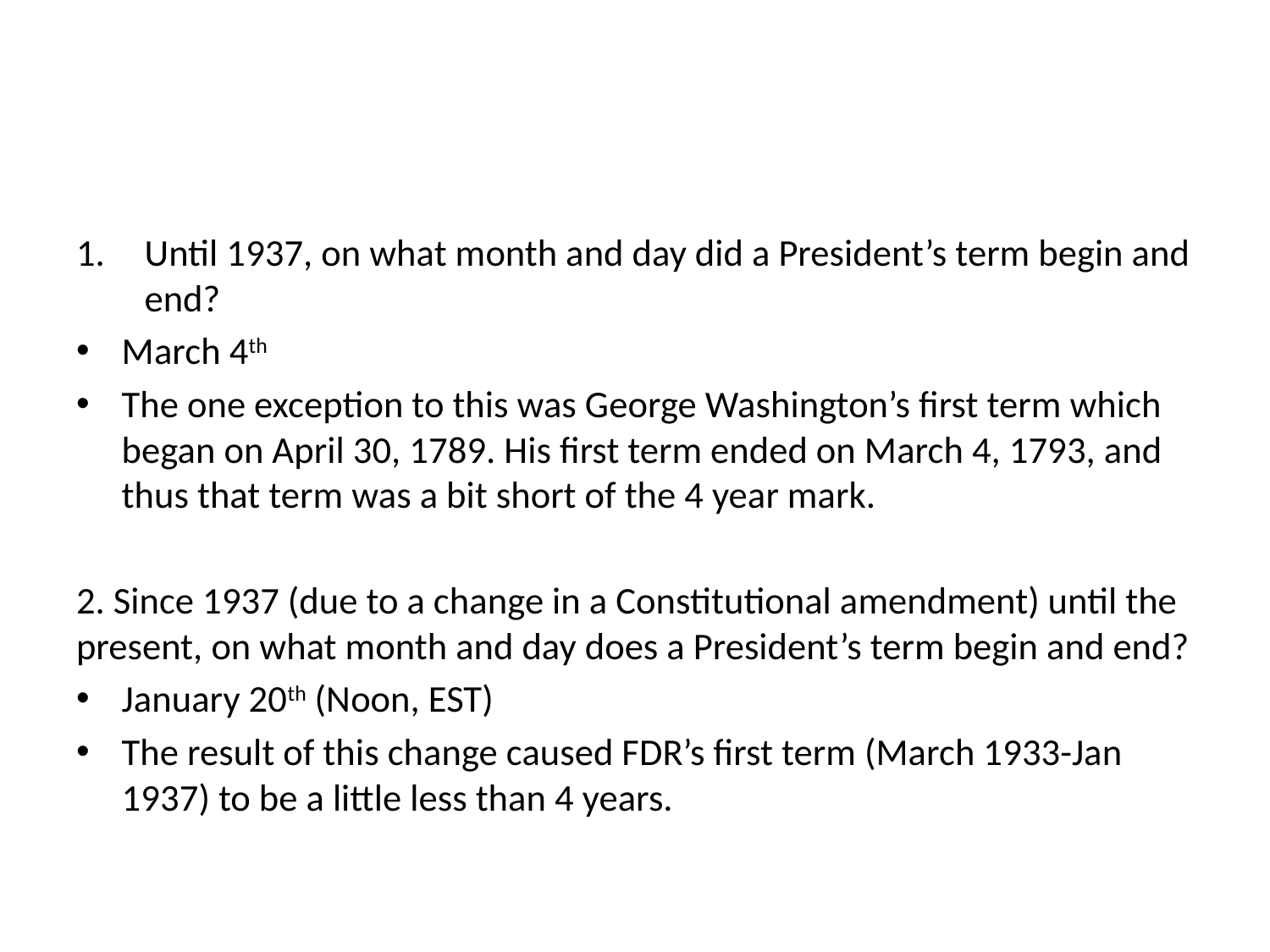

#
Until 1937, on what month and day did a President’s term begin and end?
March 4th
The one exception to this was George Washington’s first term which began on April 30, 1789. His first term ended on March 4, 1793, and thus that term was a bit short of the 4 year mark.

2. Since 1937 (due to a change in a Constitutional amendment) until the present, on what month and day does a President’s term begin and end?
January 20th (Noon, EST)
The result of this change caused FDR’s first term (March 1933-Jan 1937) to be a little less than 4 years.